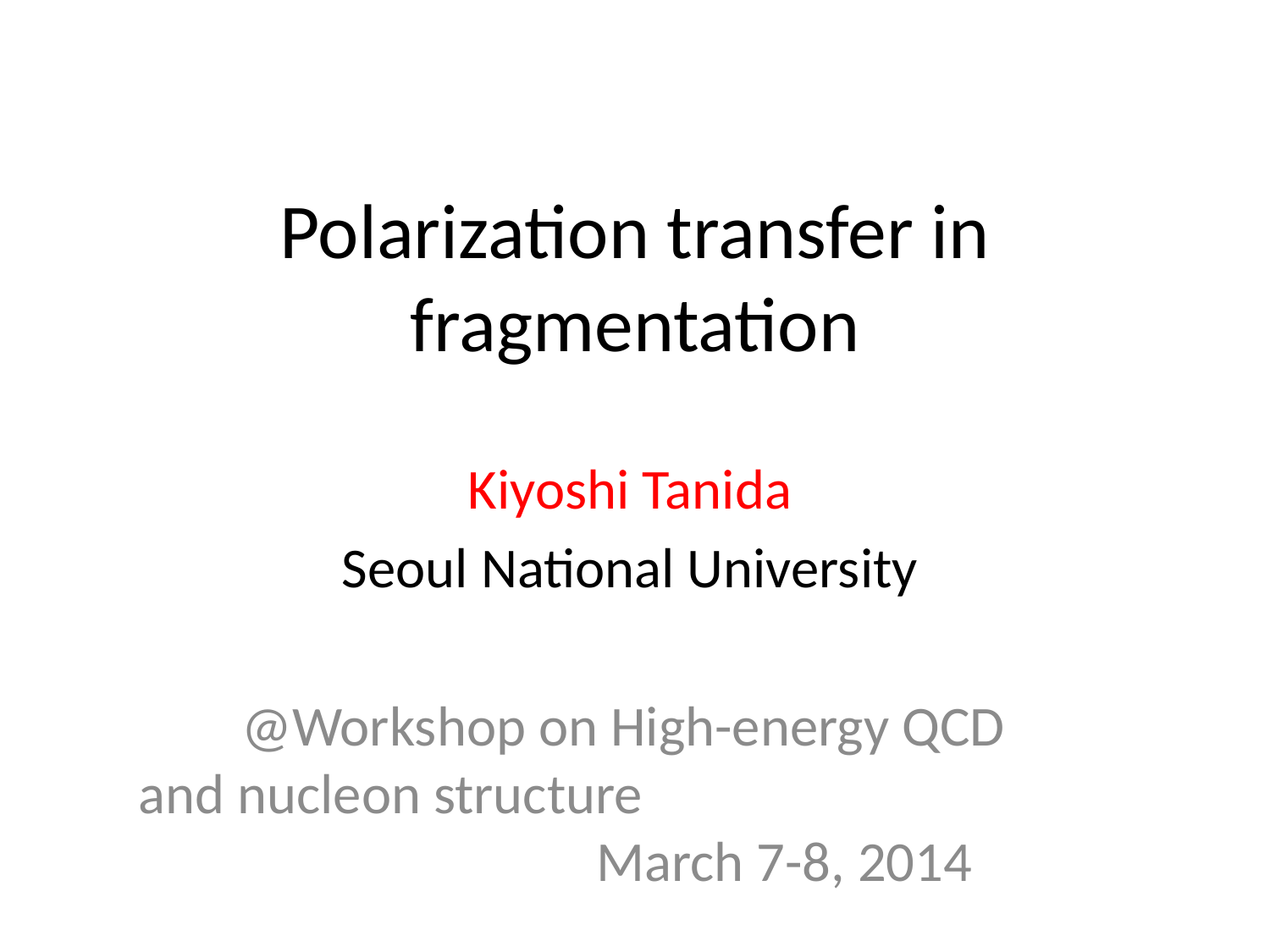

# Polarization transfer in fragmentation
Kiyoshi Tanida
Seoul National University

@Workshop on High-energy QCD
and nucleon structure 　　　　　　　　　　　　　 March 7-8, 2014